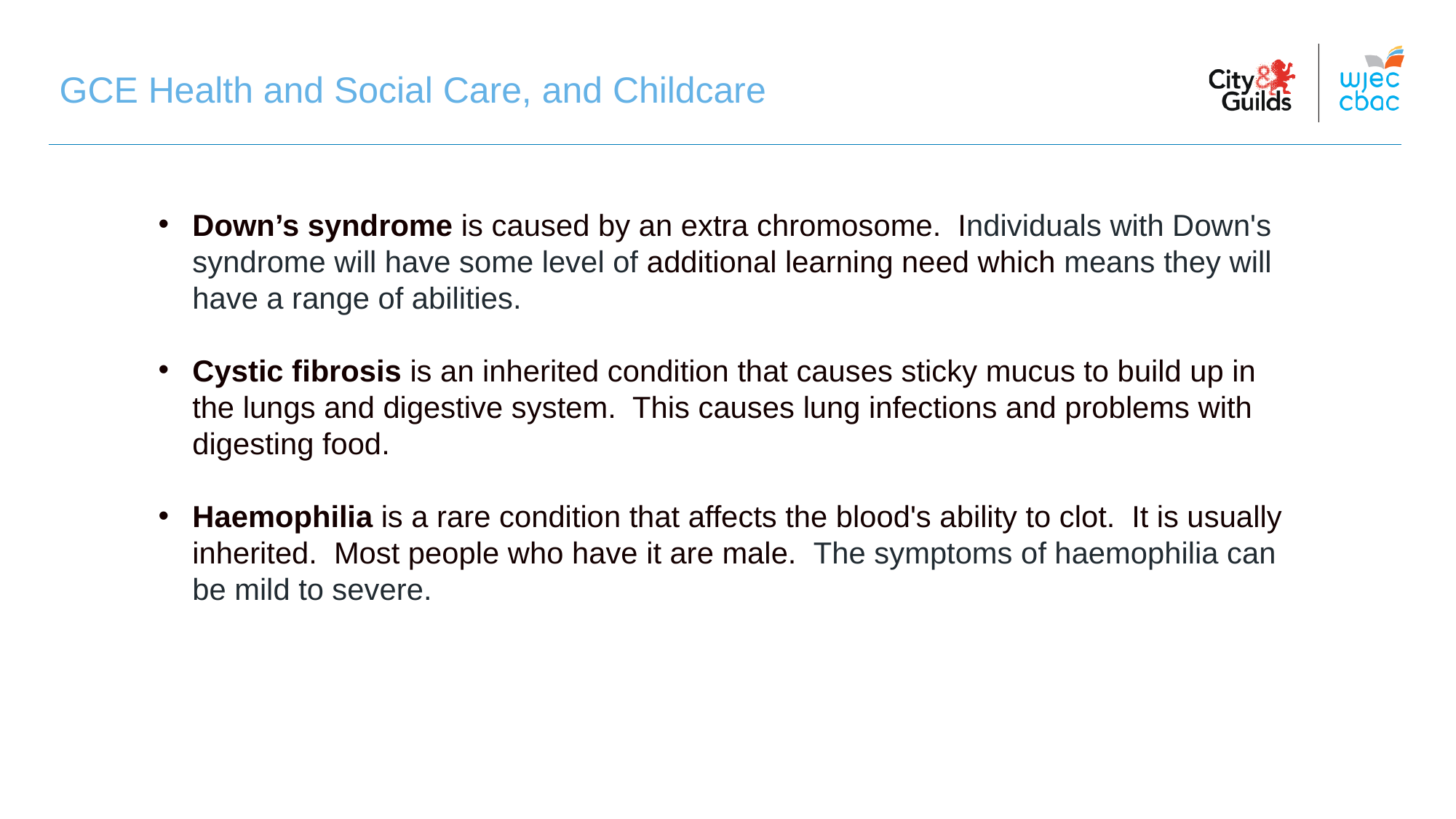

# GCE Health and Social Care, and Childcare
Down’s syndrome is caused by an extra chromosome.  Individuals with Down's syndrome will have some level of additional learning need which means they will have a range of abilities.

Cystic fibrosis is an inherited condition that causes sticky mucus to build up in the lungs and digestive system.  This causes lung infections and problems with digesting food.

Haemophilia is a rare condition that affects the blood's ability to clot.  It is usually inherited.  Most people who have it are male.  The symptoms of haemophilia can be mild to severe.